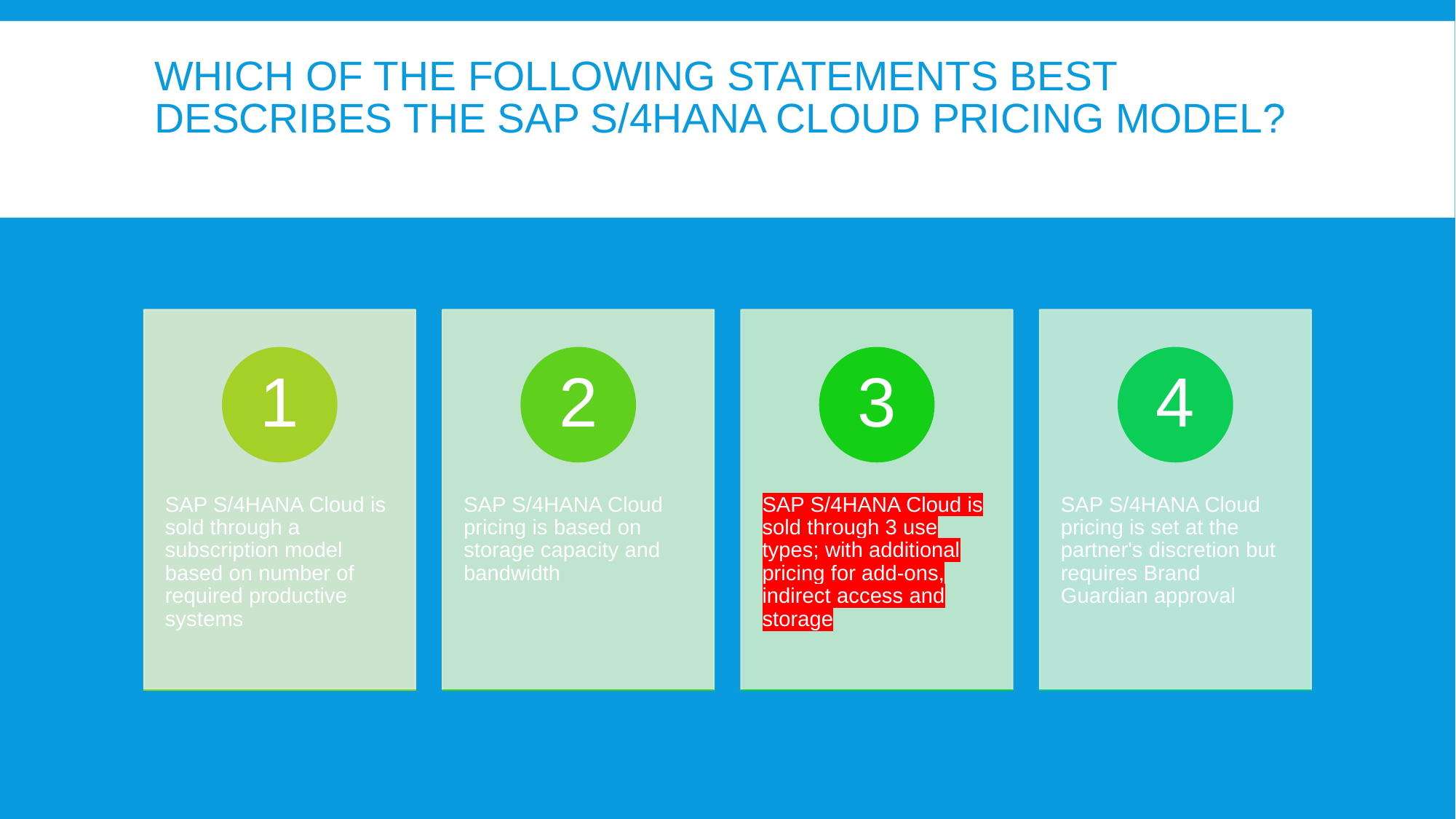

# Which of the following statements best describes the SAP S/4HANA Cloud pricing model?
SAP S/4HANA Cloud is sold through a subscription model based on number of required productive systems
1
SAP S/4HANA Cloud pricing is based on storage capacity and bandwidth
2
SAP S/4HANA Cloud is sold through 3 use types; with additional pricing for add-ons, indirect access and storage
3
SAP S/4HANA Cloud pricing is set at the partner's discretion but requires Brand Guardian approval
4